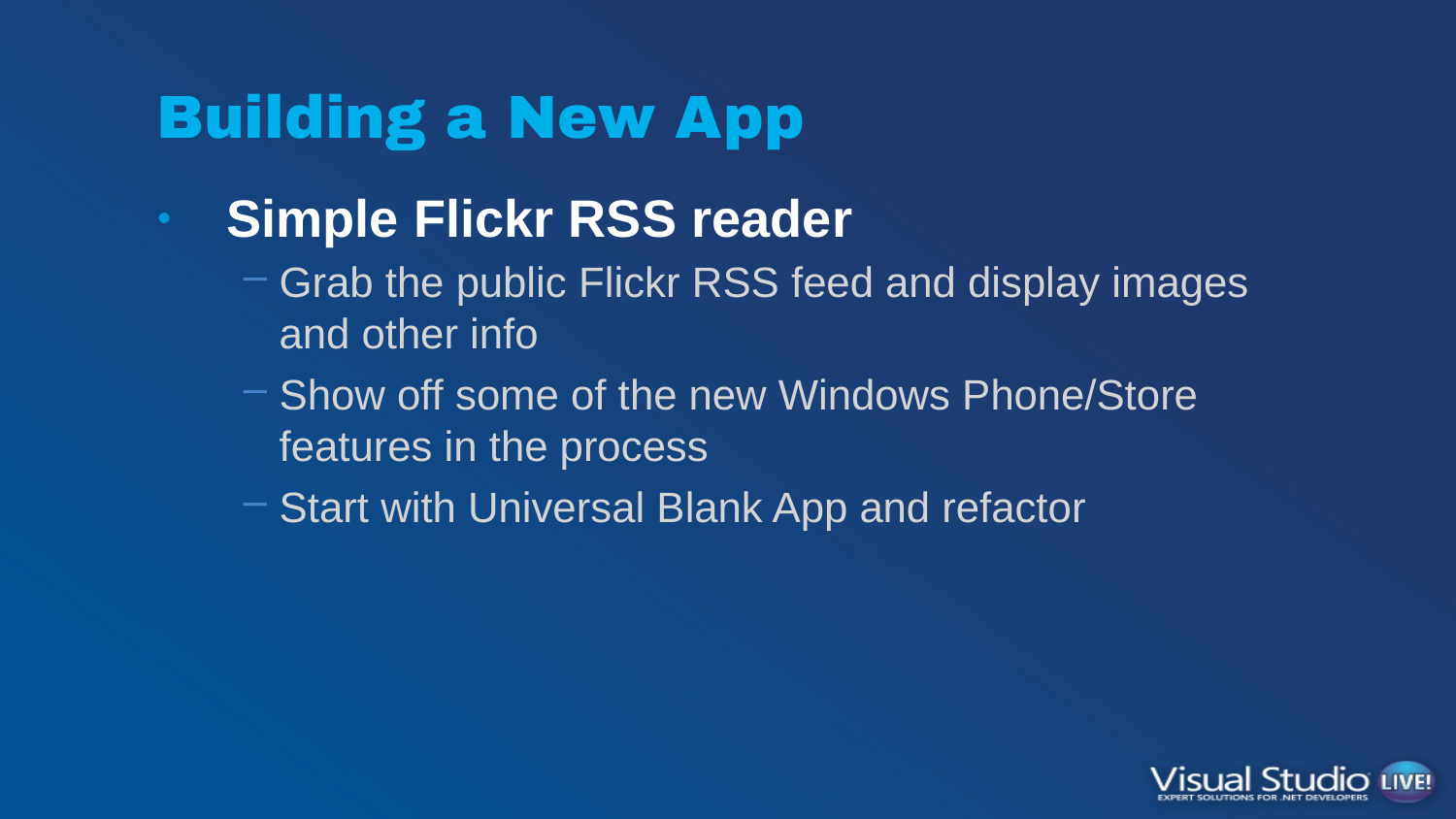

# Building a New App
Simple Flickr RSS reader
Grab the public Flickr RSS feed and display images and other info
Show off some of the new Windows Phone/Store features in the process
Start with Universal Blank App and refactor